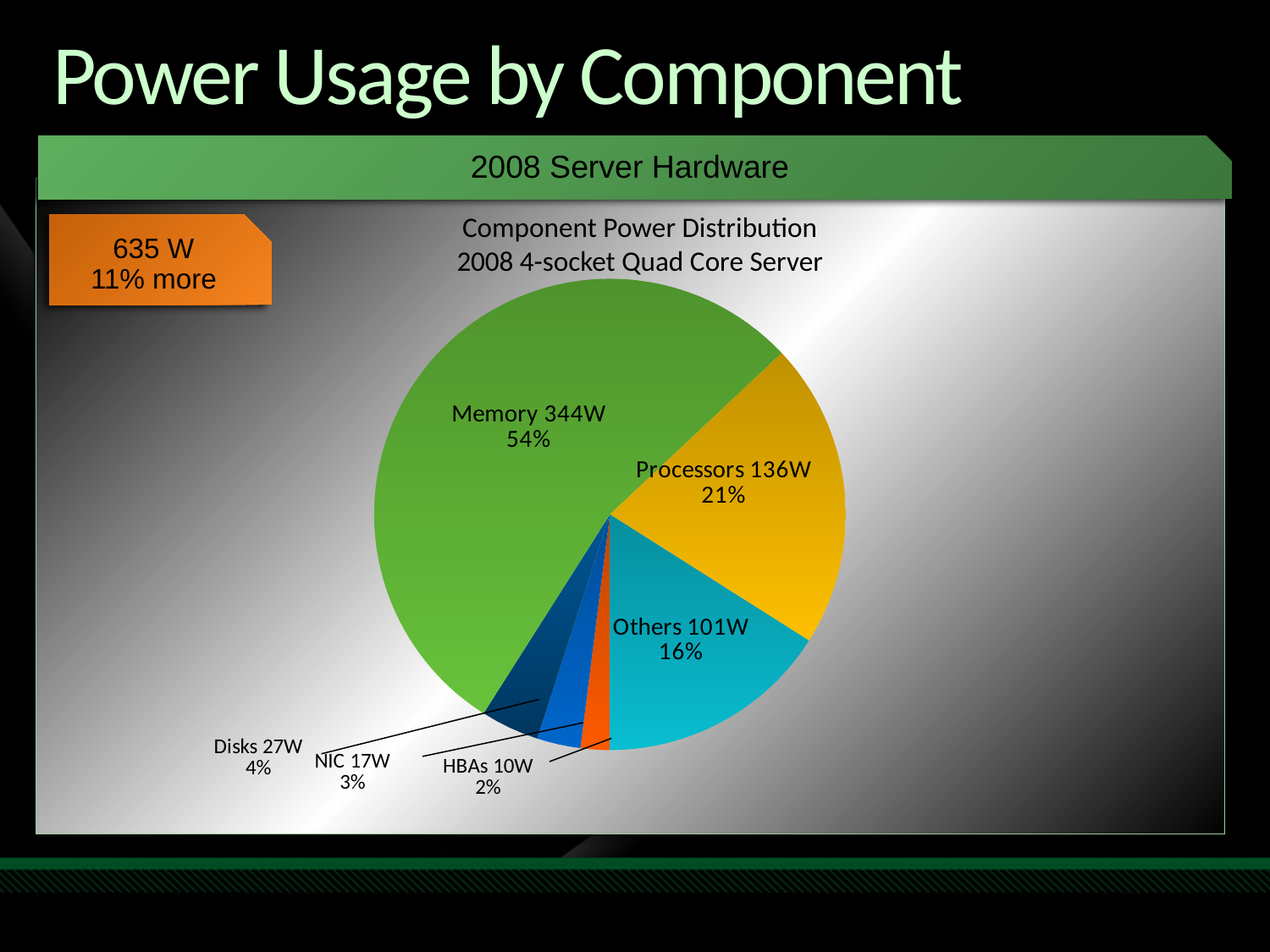

# Power Usage by Component

2008 Server Hardware

Component Power Distribution
2008 4-socket Quad Core Server

635 W
11% more

### Chart

| Category | Column2 |
|---|---|
| HBAs 10W | 2.0 |
| NIC 17W | 3.0 |
| Disks 27W | 4.0 |
| Memory 344W | 54.0 |
| Processors 136W | 21.0 |
| Others 101W | 16.0 |